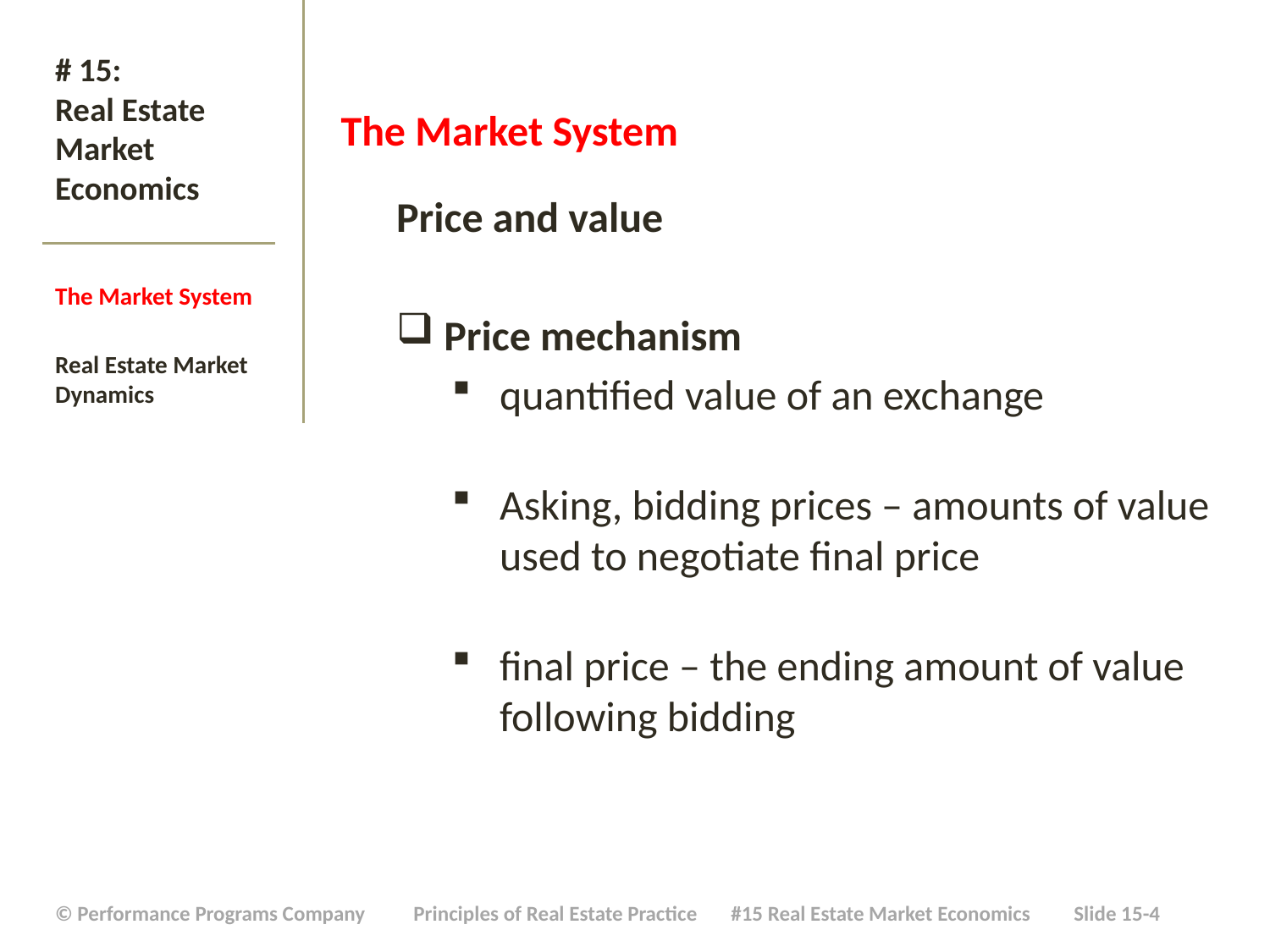

The Market System

Price and value

Price mechanism
quantified value of an exchange
Asking, bidding prices – amounts of value used to negotiate final price
final price – the ending amount of value following bidding

# # 15: Real Estate Market Economics

The Market System

Real Estate Market Dynamics

| © Performance Programs Company Principles of Real Estate Practice #15 Real Estate Market Economics Slide 15-4 |
| --- |